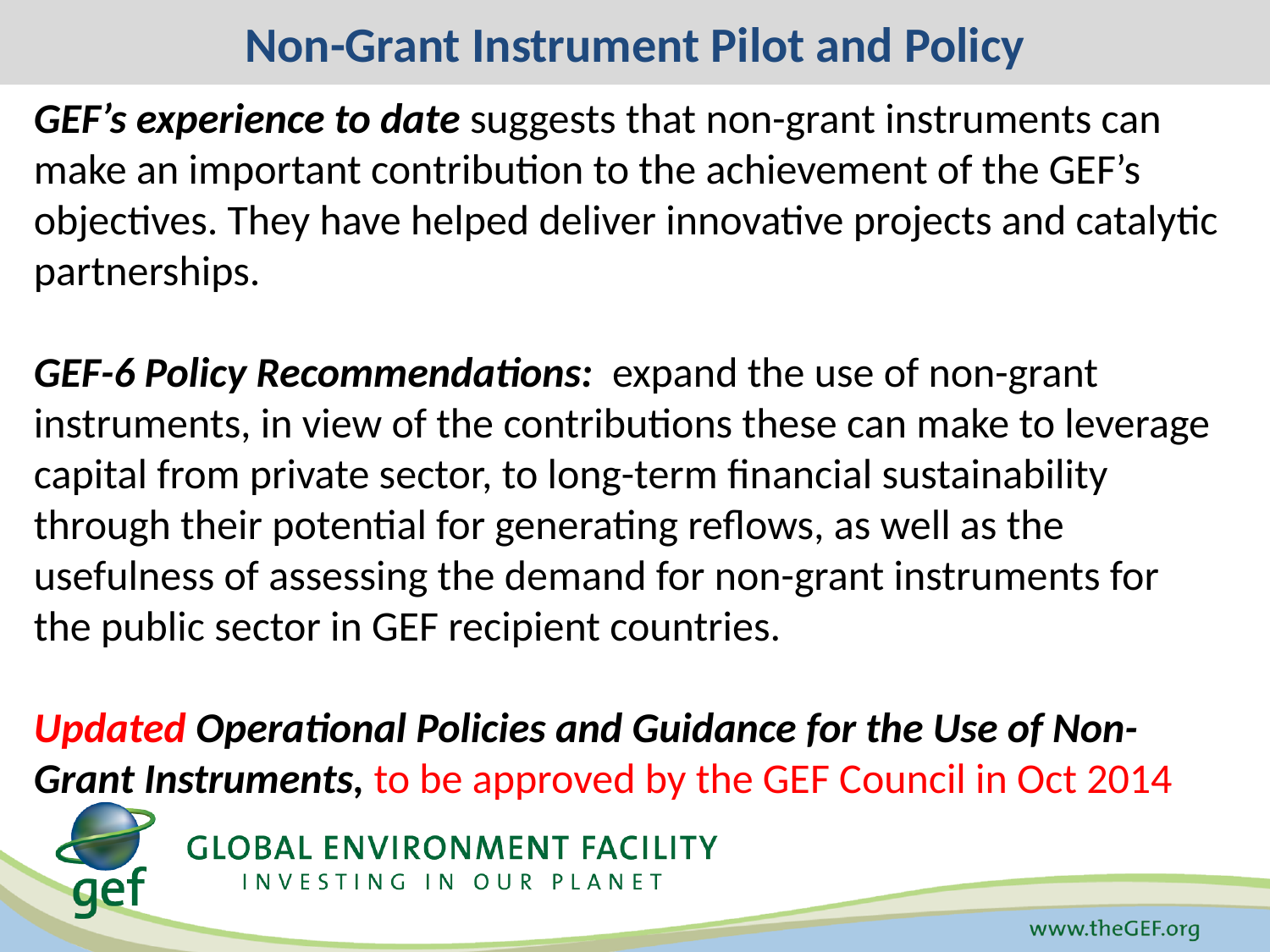

Non-Grant Instrument Pilot and Policy
GEF’s experience to date suggests that non-grant instruments can make an important contribution to the achievement of the GEF’s objectives. They have helped deliver innovative projects and catalytic partnerships.

GEF-6 Policy Recommendations:  expand the use of non-grant instruments, in view of the contributions these can make to leverage capital from private sector, to long-term financial sustainability through their potential for generating reflows, as well as the usefulness of assessing the demand for non-grant instruments for the public sector in GEF recipient countries.

Updated Operational Policies and Guidance for the Use of Non-Grant Instruments, to be approved by the GEF Council in Oct 2014